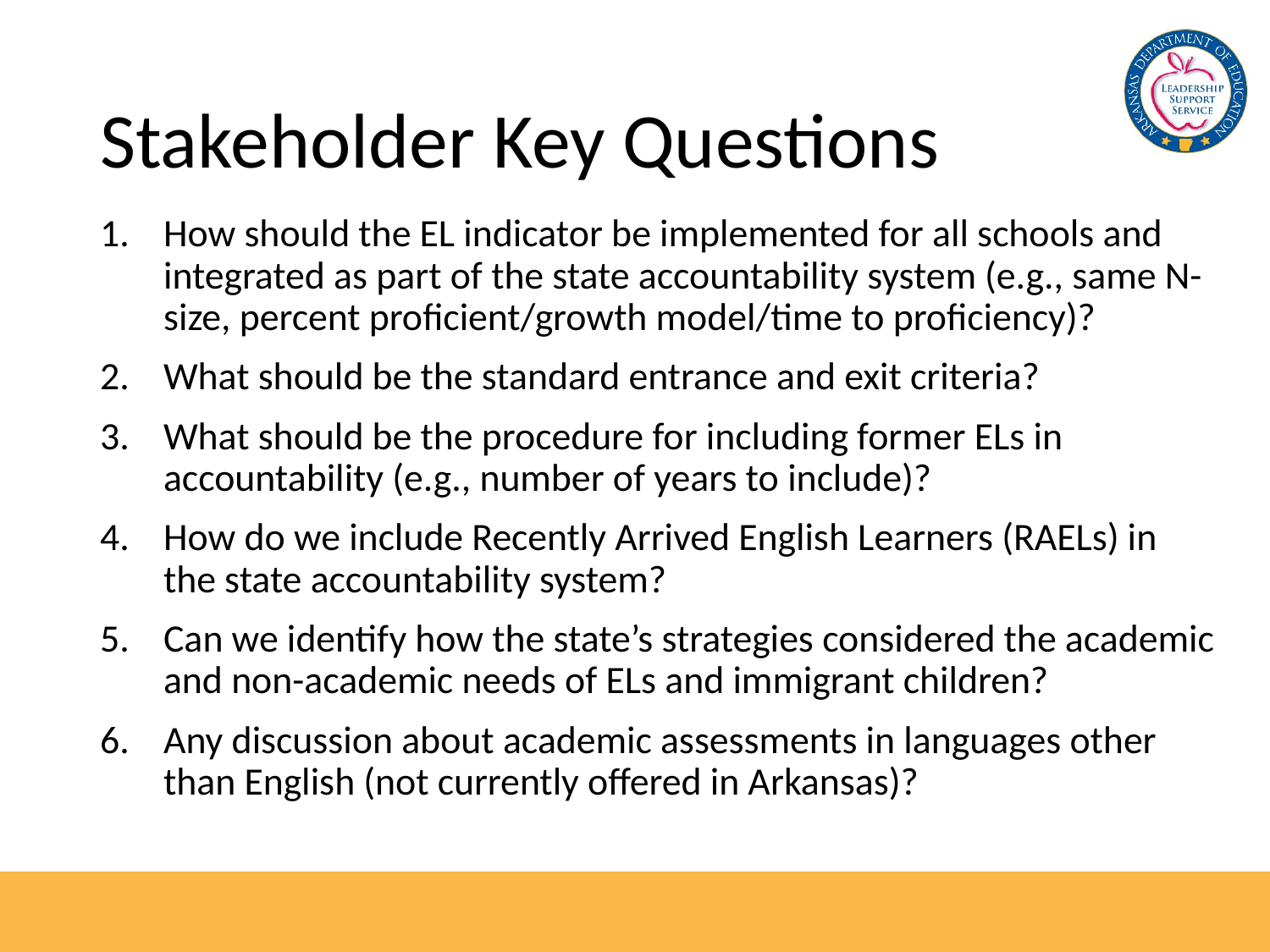

# Stakeholder Key Questions
How should the EL indicator be implemented for all schools and integrated as part of the state accountability system (e.g., same N-size, percent proficient/growth model/time to proficiency)?
What should be the standard entrance and exit criteria?
What should be the procedure for including former ELs in accountability (e.g., number of years to include)?
How do we include Recently Arrived English Learners (RAELs) in the state accountability system?
Can we identify how the state’s strategies considered the academic and non-academic needs of ELs and immigrant children?
Any discussion about academic assessments in languages other than English (not currently offered in Arkansas)?